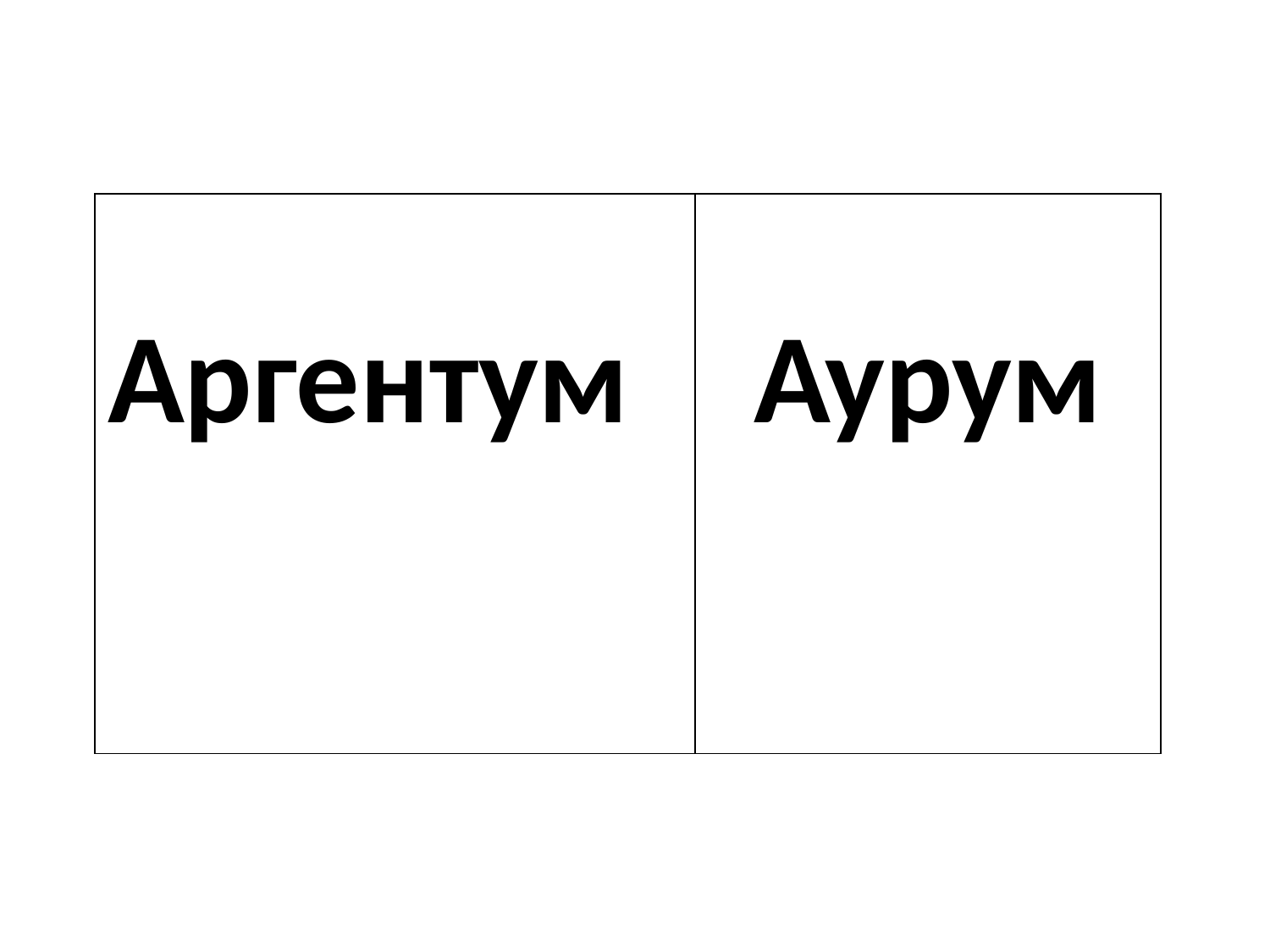

| Аргентум | Аурум |
| --- | --- |